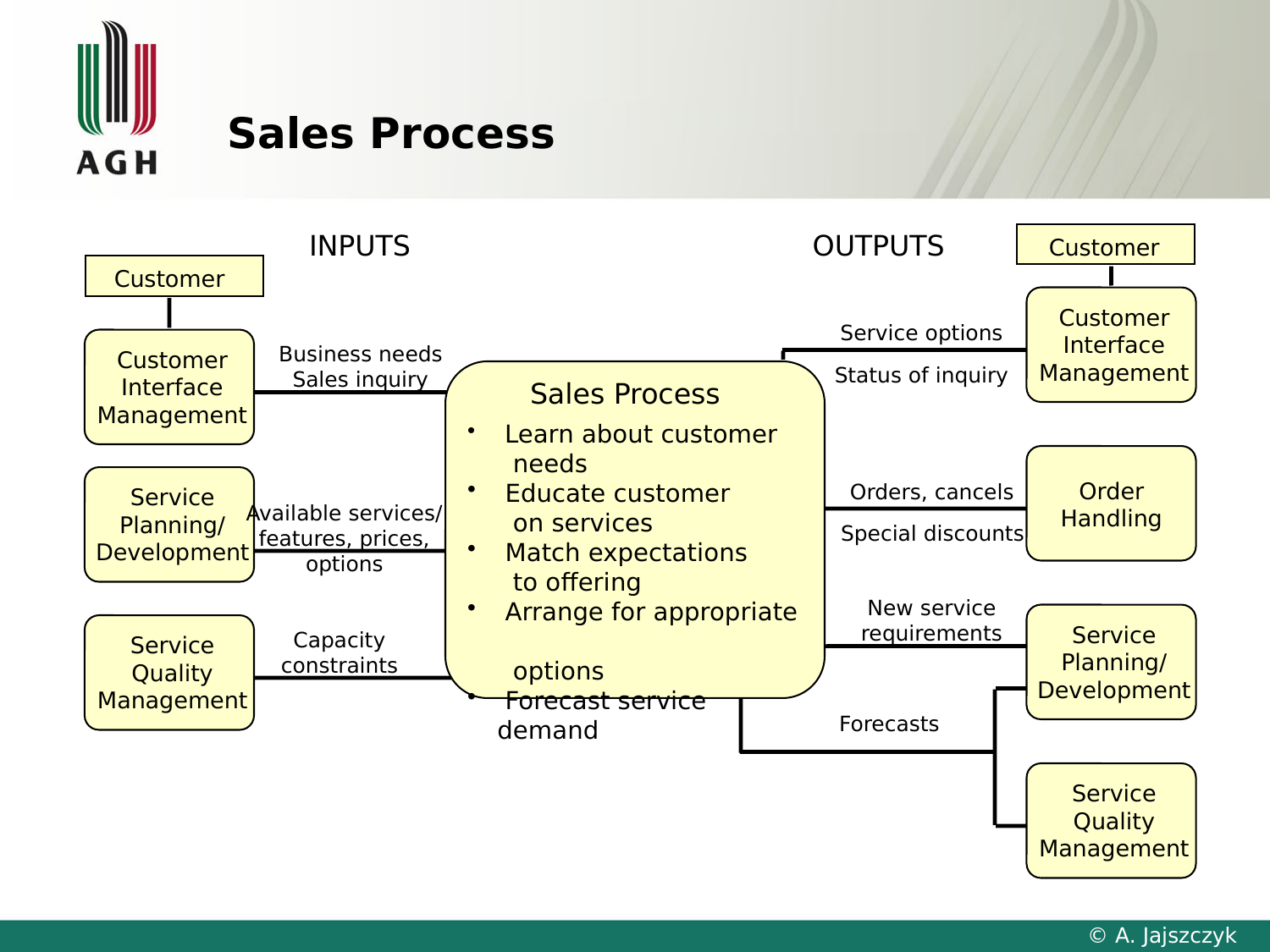

# Sales Process
INPUTS

Customer

Business needs
Sales inquiry
Customer
Interface
Management

Service
Planning/
Development
Available services/
features, prices,
options

Capacity
constraints
Service
Quality
Management

Sales Process
OUTPUTS

 Customer

Customer
Interface
Management
Service options

Status of inquiry

Orders, cancels
Order
Handling

Special discounts
New service
requirements

Service
Planning/
Development

Forecasts

Service
Quality
Management

 Learn about customer
  needs
 Educate customer
  on services
 Match expectations
  to offering
 Arrange for appropriate
  options
 Forecast service demand